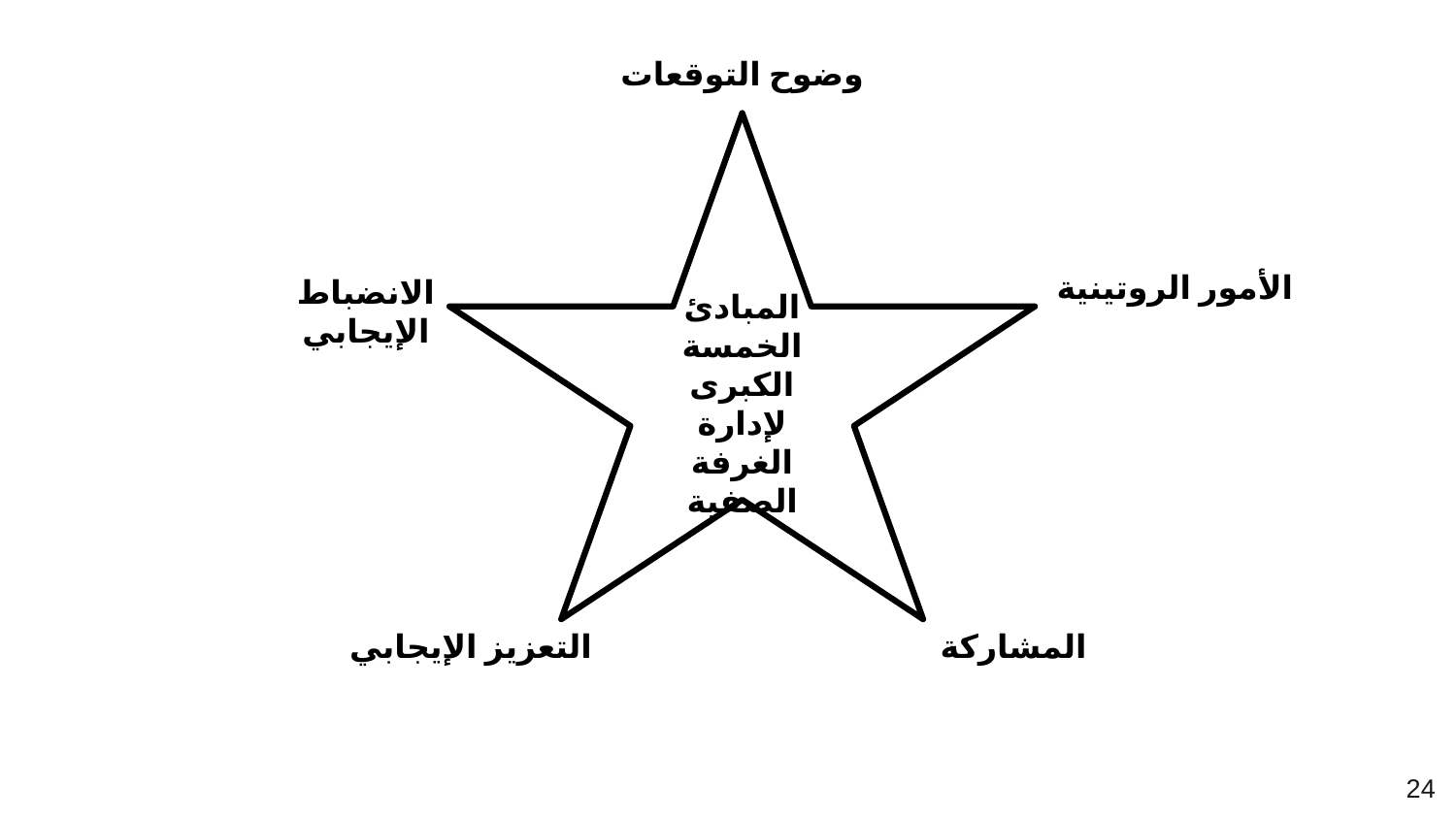

وضوح التوقعات
المبادئ الخمسة الكبرى لإدارة الغرفة الصفية
الأمور الروتينية

الانضباط الإيجابي
التعزيز الإيجابي
المشاركة
24